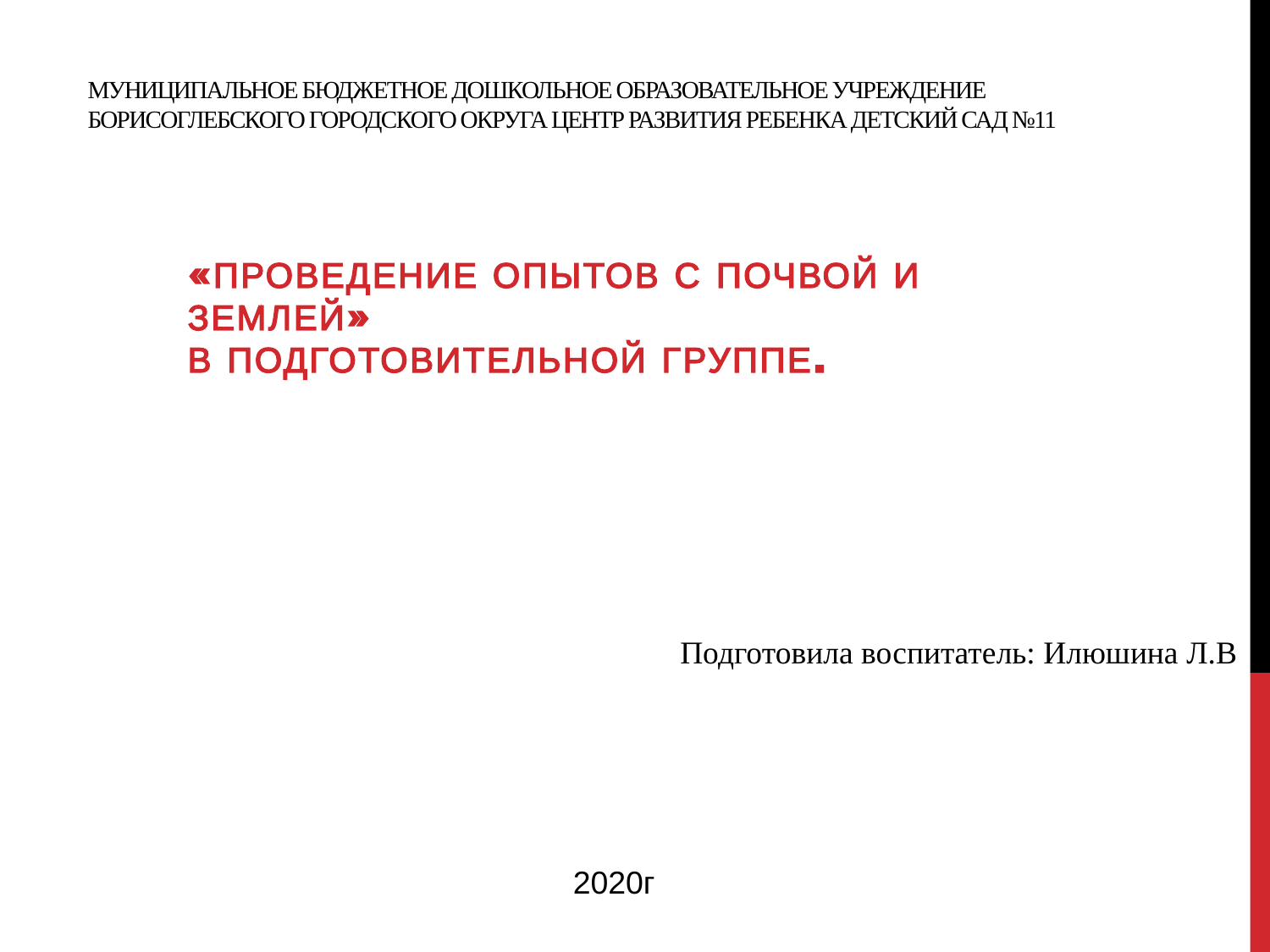

# Муниципальное бюджетное дошкольное образовательное учреждение Борисоглебского городского округа Центр развития ребенка детский сад №11
«Проведение опытов с почвой и      землей»
в подготовительной группе.

Подготовила воспитатель: Илюшина Л.В
2020г